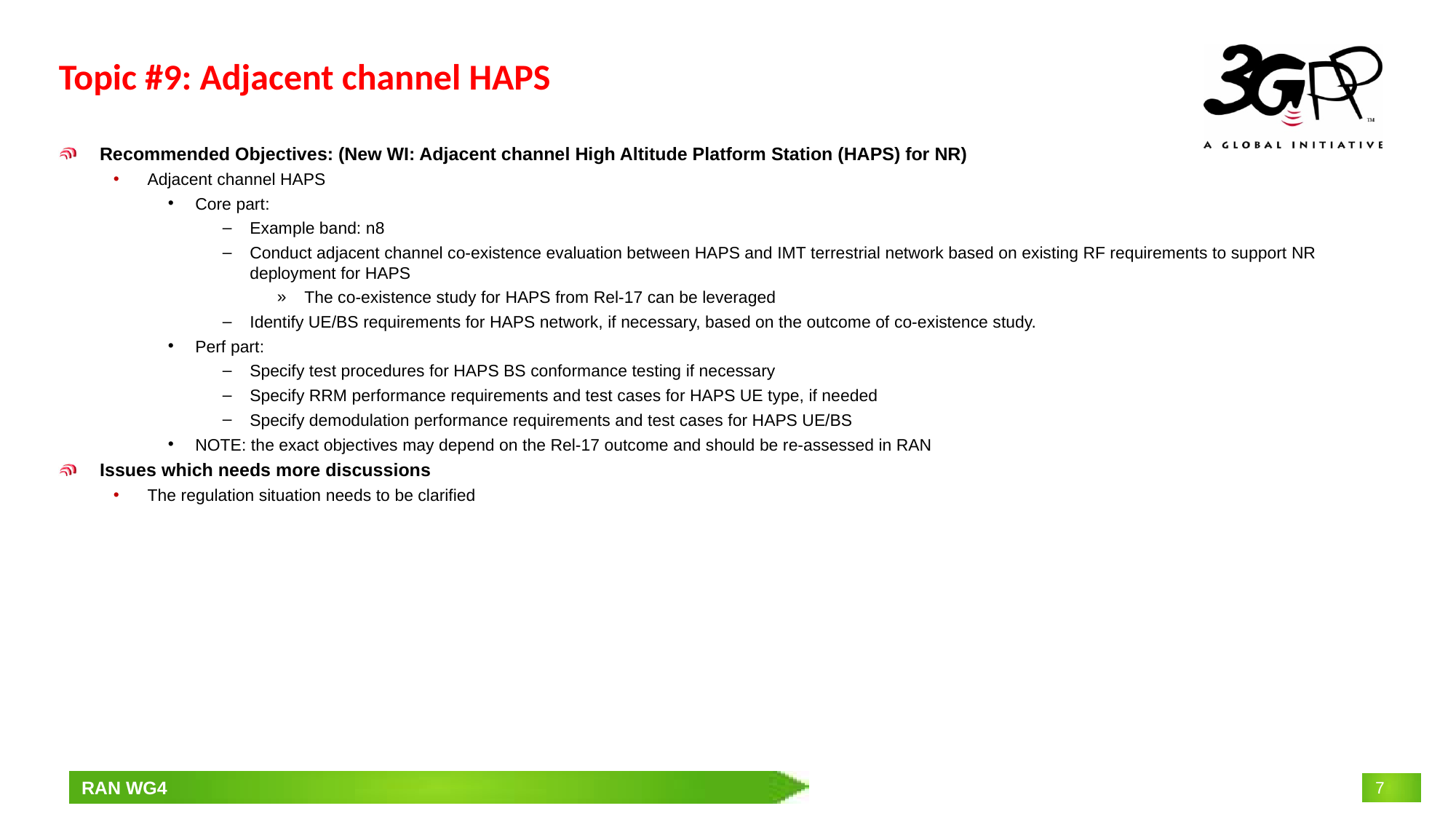

# Topic #9: Adjacent channel HAPS
Recommended Objectives: (New WI: Adjacent channel High Altitude Platform Station (HAPS) for NR)
Adjacent channel HAPS
Core part:
Example band: n8
Conduct adjacent channel co-existence evaluation between HAPS and IMT terrestrial network based on existing RF requirements to support NR deployment for HAPS
The co-existence study for HAPS from Rel-17 can be leveraged
Identify UE/BS requirements for HAPS network, if necessary, based on the outcome of co-existence study.
Perf part:
Specify test procedures for HAPS BS conformance testing if necessary
Specify RRM performance requirements and test cases for HAPS UE type, if needed
Specify demodulation performance requirements and test cases for HAPS UE/BS
NOTE: the exact objectives may depend on the Rel-17 outcome and should be re-assessed in RAN
Issues which needs more discussions
The regulation situation needs to be clarified